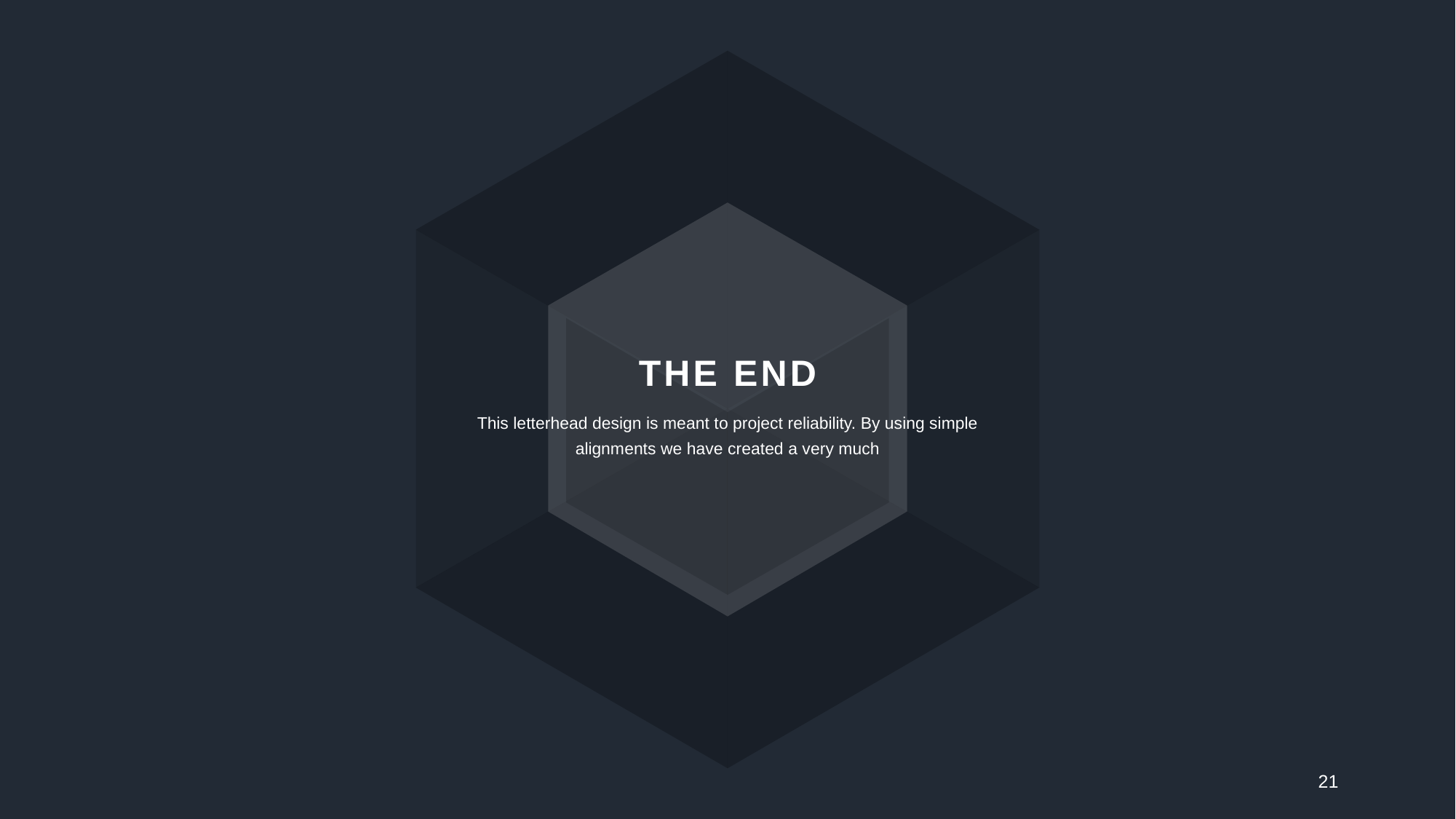

THE END
This letterhead design is meant to project reliability. By using simple alignments we have created a very much
21
www.yourwebsite.com